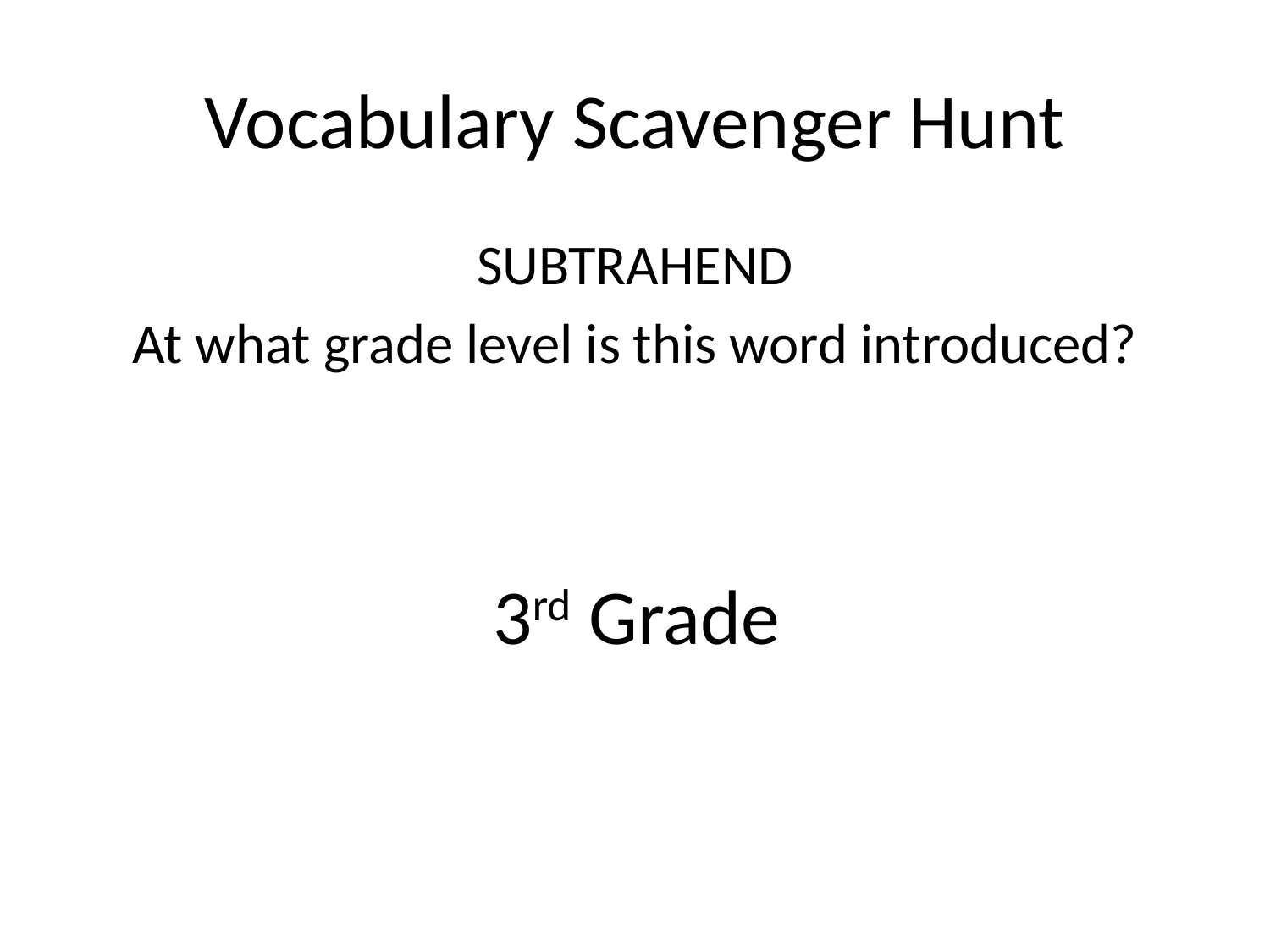

# Vocabulary Scavenger Hunt
SUBTRAHEND
At what grade level is this word introduced?

3rd Grade